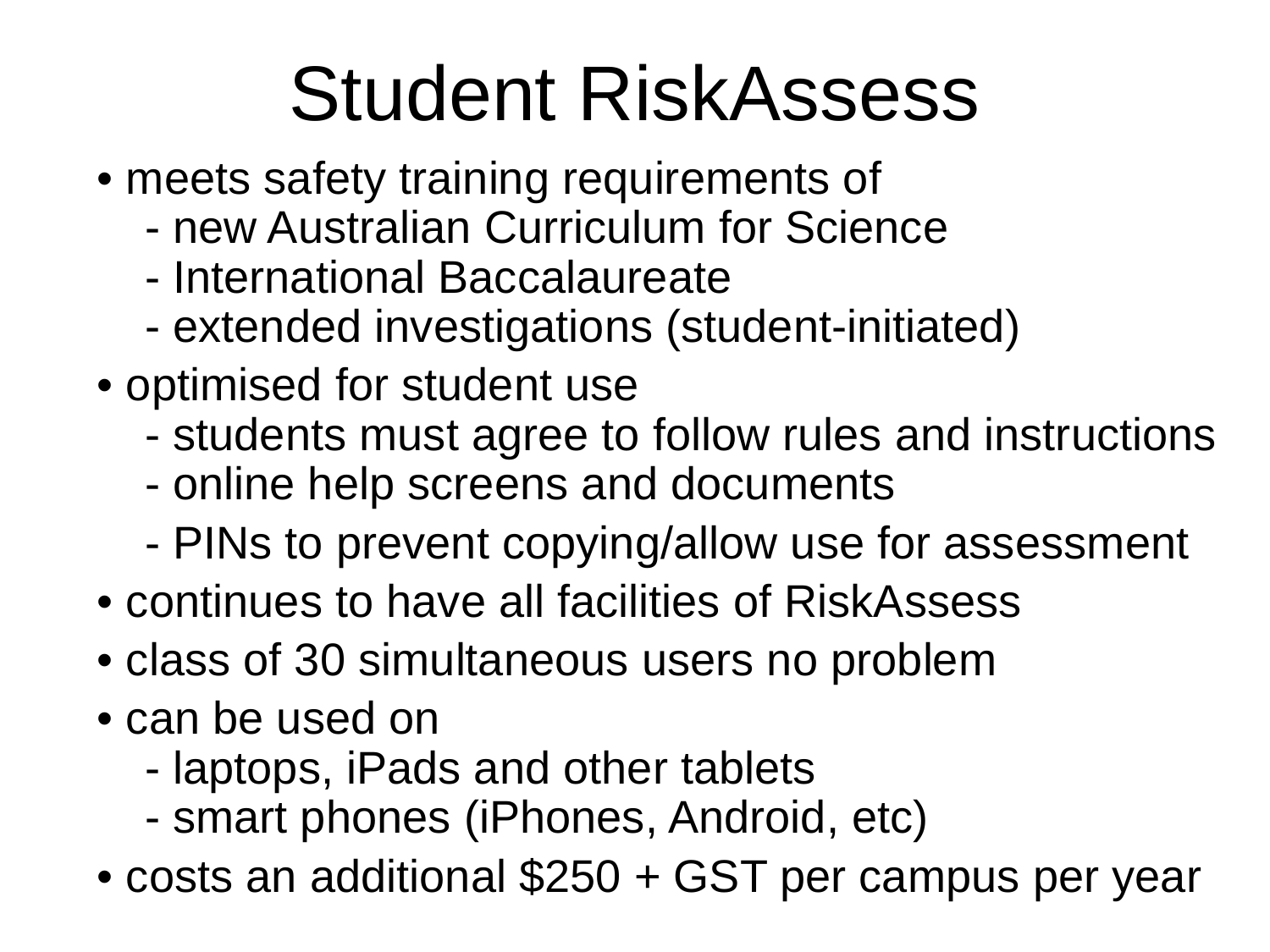

# Student RiskAssess
• meets safety training requirements of
- new Australian Curriculum for Science
- International Baccalaureate
- extended investigations (student-initiated)
• optimised for student use
- students must agree to follow rules and instructions
- online help screens and documents
	- PINs to prevent copying/allow use for assessment
• continues to have all facilities of RiskAssess
• class of 30 simultaneous users no problem
• can be used on
- laptops, iPads and other tablets
- smart phones (iPhones, Android, etc)
• costs an additional $250 + GST per campus per year